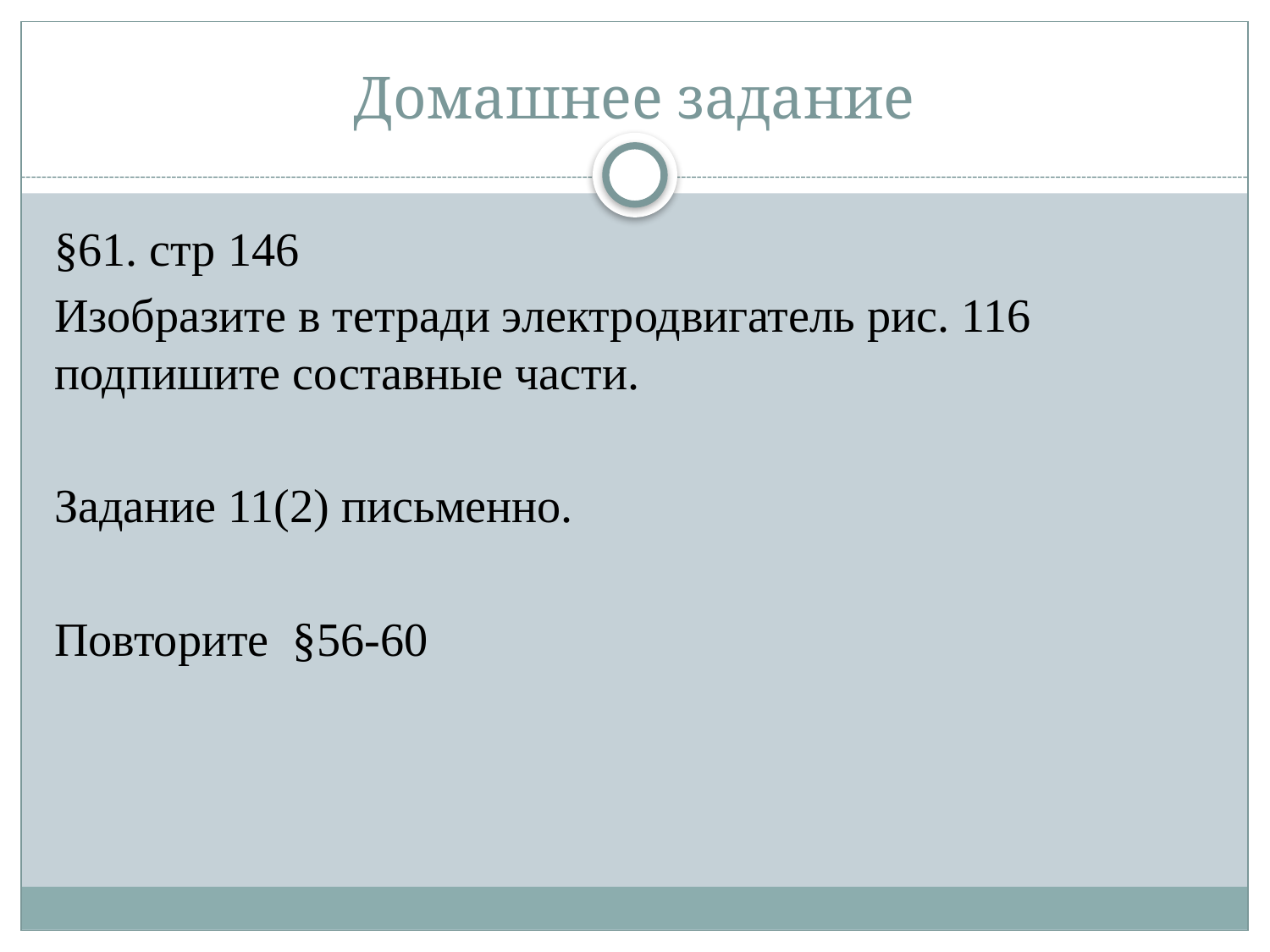

# Домашнее задание
§61. стр 146
Изобразите в тетради электродвигатель рис. 116 подпишите составные части.

Задание 11(2) письменно.

Повторите  §56-60